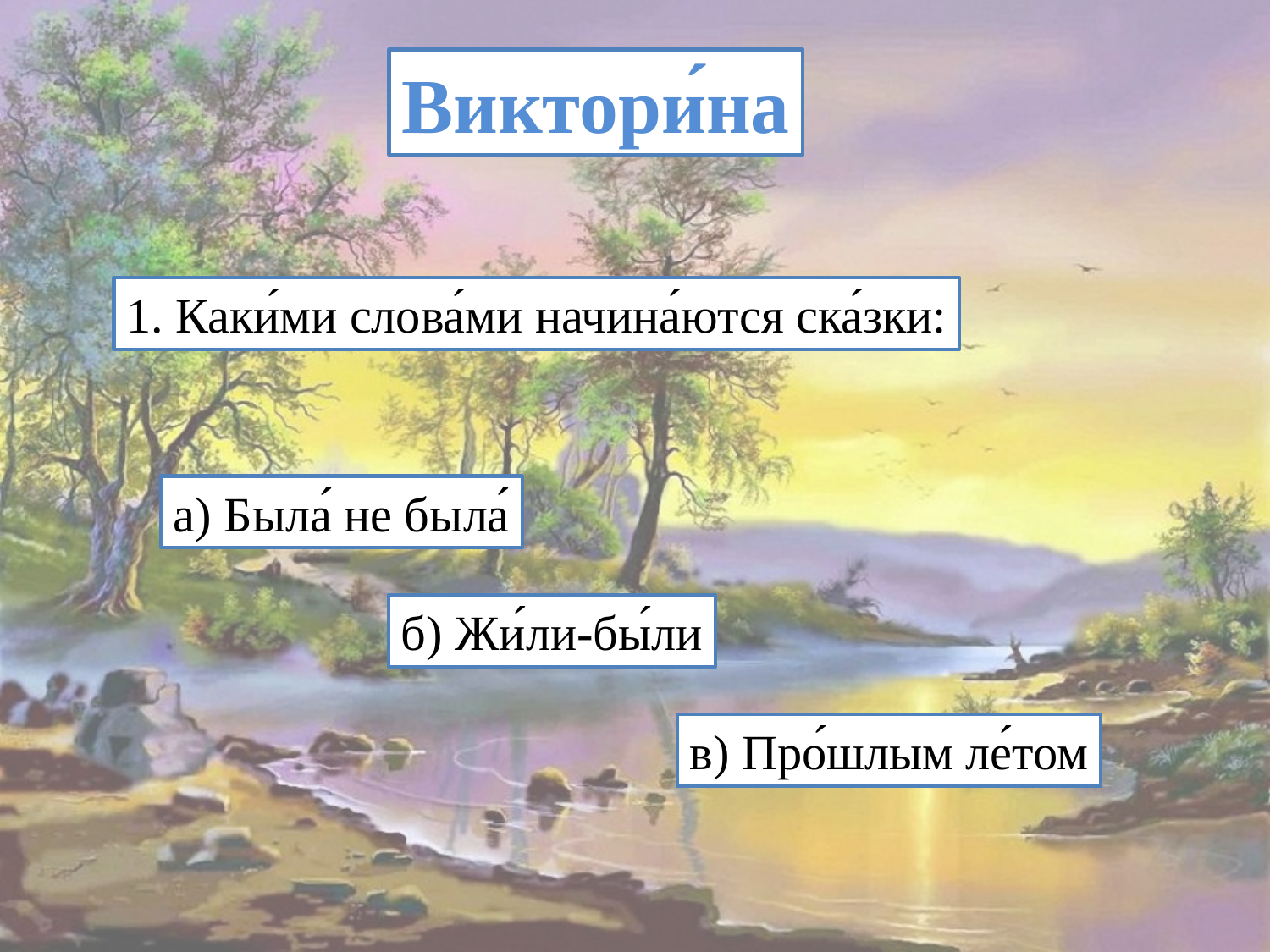

Виктори́на
1. Каки́ми слова́ми начина́ются ска́зки:
а) Была́ не была́
б) Жи́ли-бы́ли
в) Про́шлым ле́том